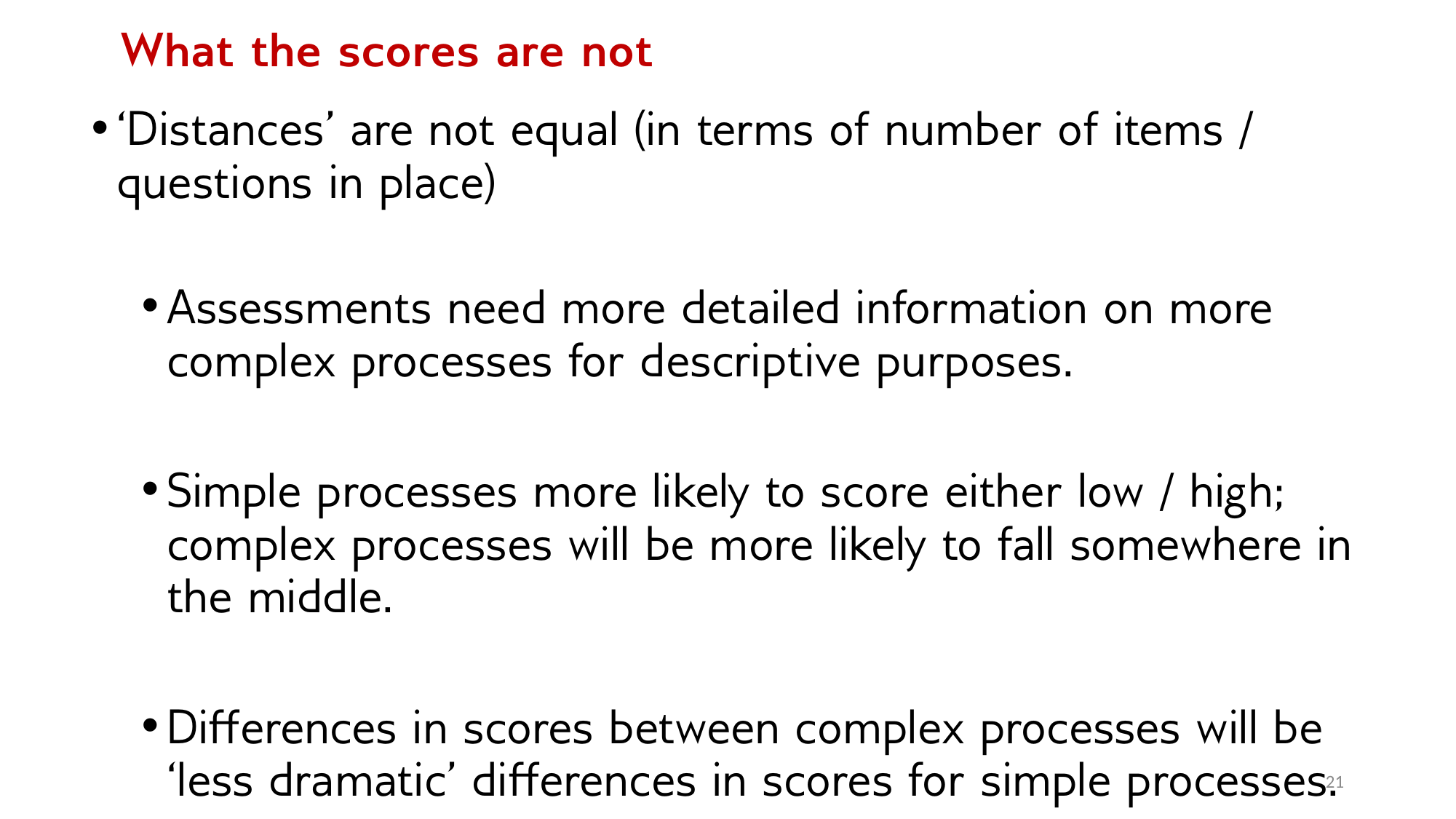

# What the scores are not
‘Distances’ are not equal (in terms of number of items / questions in place)

Assessments need more detailed information on more complex processes for descriptive purposes.

Simple processes more likely to score either low / high; complex processes will be more likely to fall somewhere in the middle.

Differences in scores between complex processes will be ‘less dramatic’ differences in scores for simple processes.

21